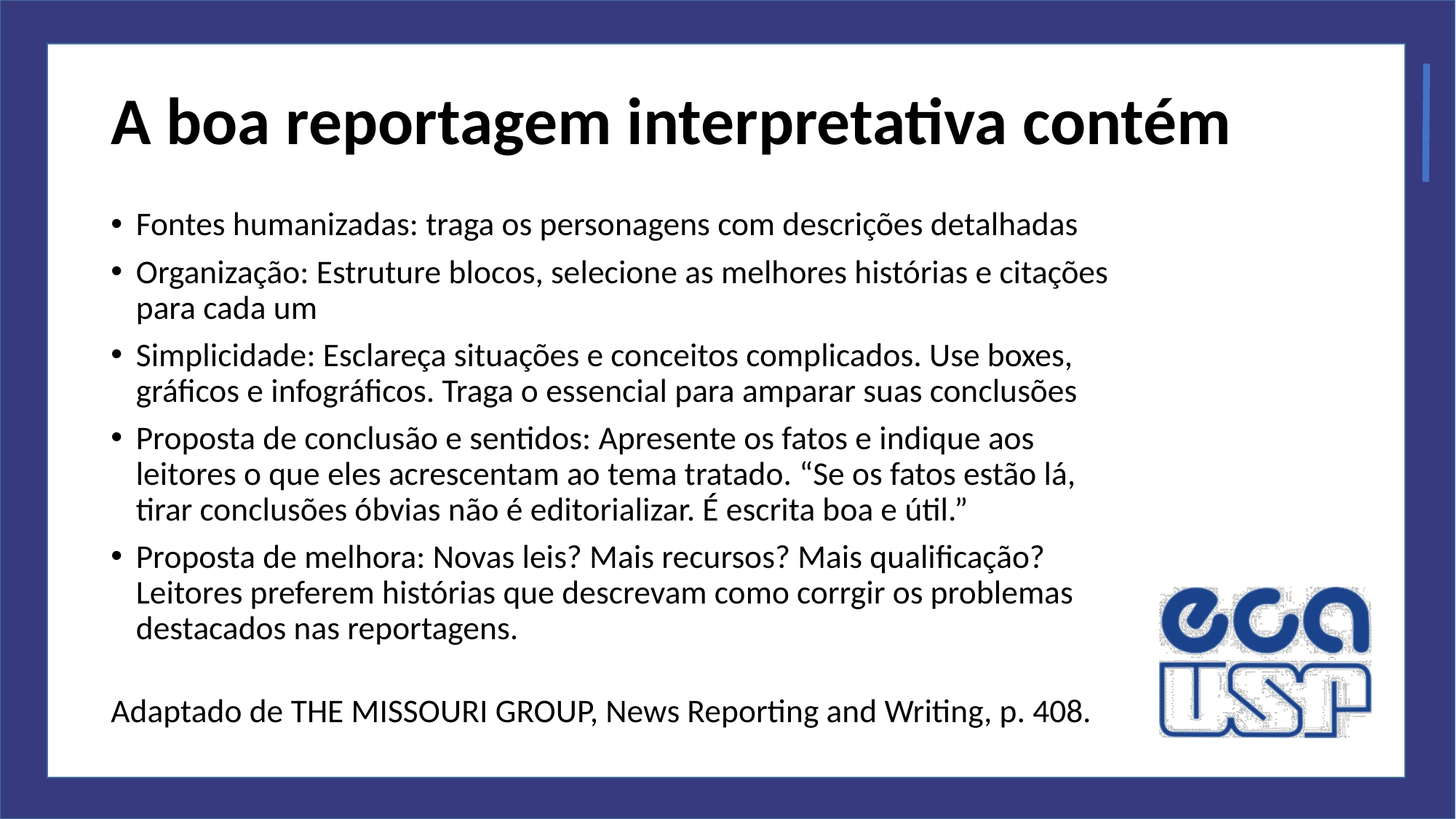

# A boa reportagem interpretativa contém
Fontes humanizadas: traga os personagens com descrições detalhadas
Organização: Estruture blocos, selecione as melhores histórias e citações para cada um
Simplicidade: Esclareça situações e conceitos complicados. Use boxes, gráficos e infográficos. Traga o essencial para amparar suas conclusões
Proposta de conclusão e sentidos: Apresente os fatos e indique aos leitores o que eles acrescentam ao tema tratado. “Se os fatos estão lá, tirar conclusões óbvias não é editorializar. É escrita boa e útil.”
Proposta de melhora: Novas leis? Mais recursos? Mais qualificação? Leitores preferem histórias que descrevam como corrgir os problemas destacados nas reportagens.
Adaptado de THE MISSOURI GROUP, News Reporting and Writing, p. 408.